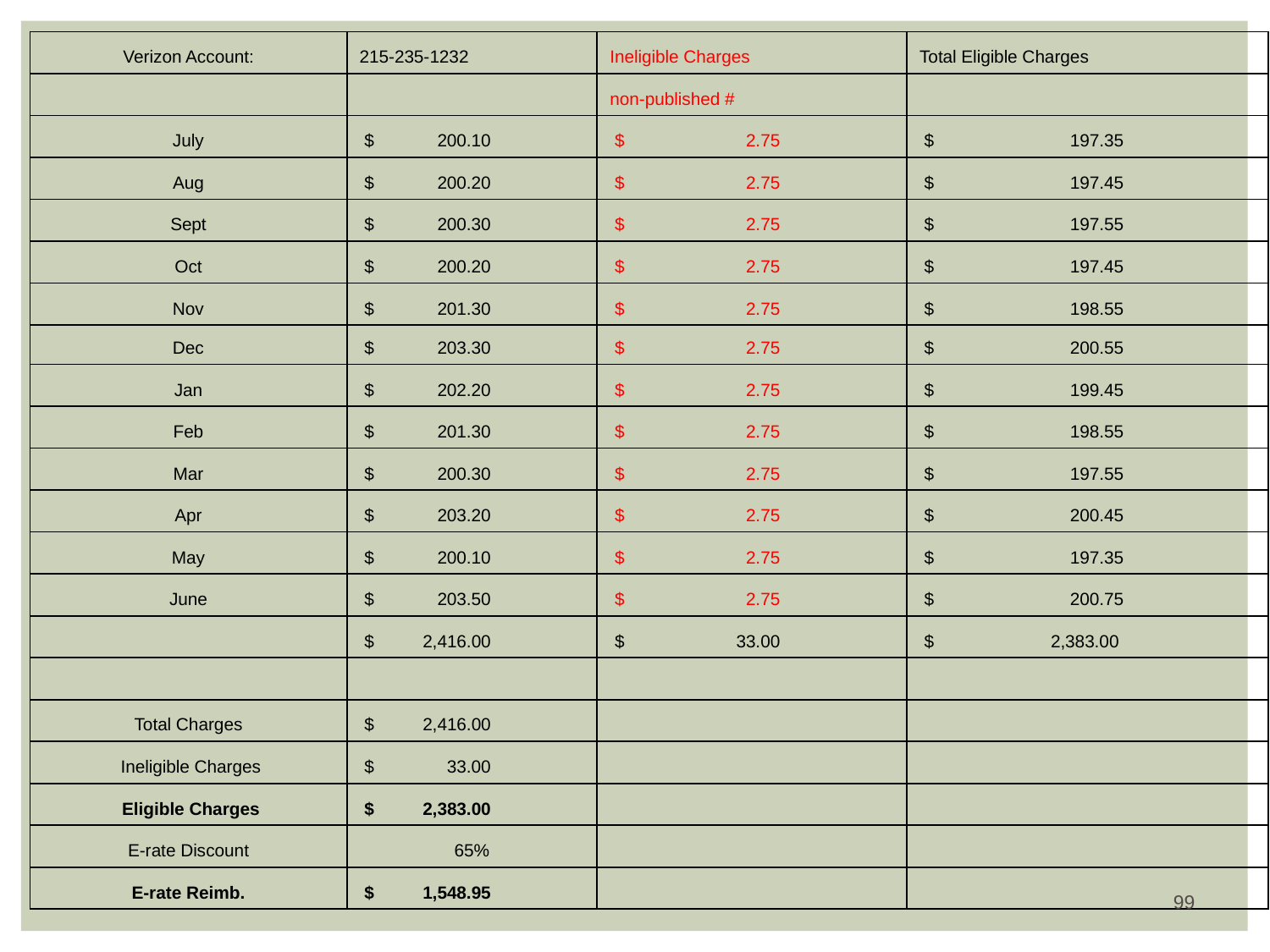

| Verizon Account: | 215-235-1232 | Ineligible Charges | Total Eligible Charges |
| --- | --- | --- | --- |
|  |  | non-published # |  |
| July | $ 200.10 | $ 2.75 | $ 197.35 |
| Aug | $ 200.20 | $ 2.75 | $ 197.45 |
| Sept | $ 200.30 | $ 2.75 | $ 197.55 |
| Oct | $ 200.20 | $ 2.75 | $ 197.45 |
| Nov | $ 201.30 | $ 2.75 | $ 198.55 |
| Dec | $ 203.30 | $ 2.75 | $ 200.55 |
| Jan | $ 202.20 | $ 2.75 | $ 199.45 |
| Feb | $ 201.30 | $ 2.75 | $ 198.55 |
| Mar | $ 200.30 | $ 2.75 | $ 197.55 |
| Apr | $ 203.20 | $ 2.75 | $ 200.45 |
| May | $ 200.10 | $ 2.75 | $ 197.35 |
| June | $ 203.50 | $ 2.75 | $ 200.75 |
|  | $ 2,416.00 | $ 33.00 | $ 2,383.00 |
|  |  |  |  |
| Total Charges | $ 2,416.00 |  |  |
| Ineligible Charges | $ 33.00 |  |  |
| Eligible Charges | $ 2,383.00 |  |  |
| E-rate Discount | 65% |  |  |
| E-rate Reimb. | $ 1,548.95 |  |  |
99